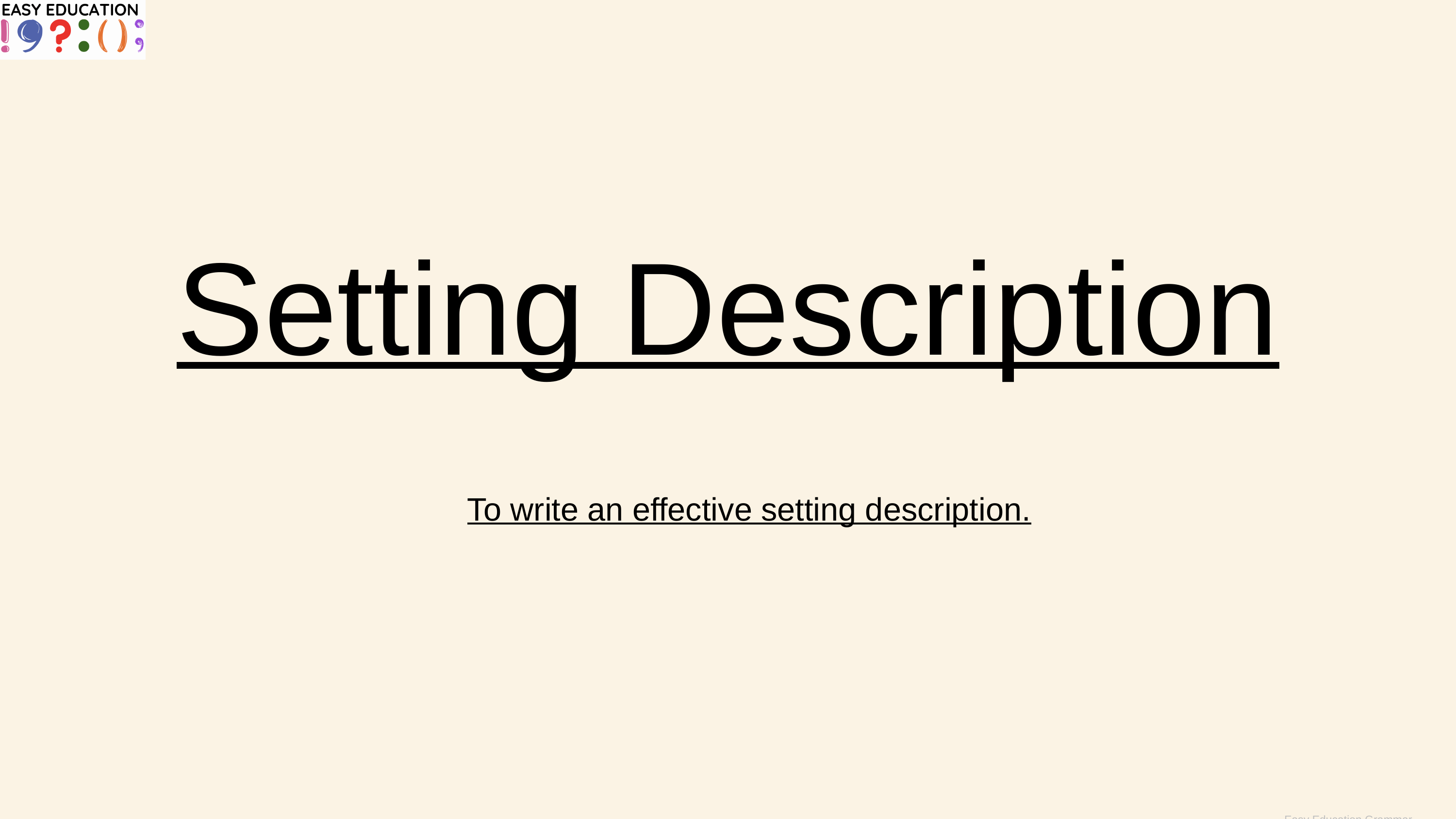

Setting Description
To write an effective setting description.